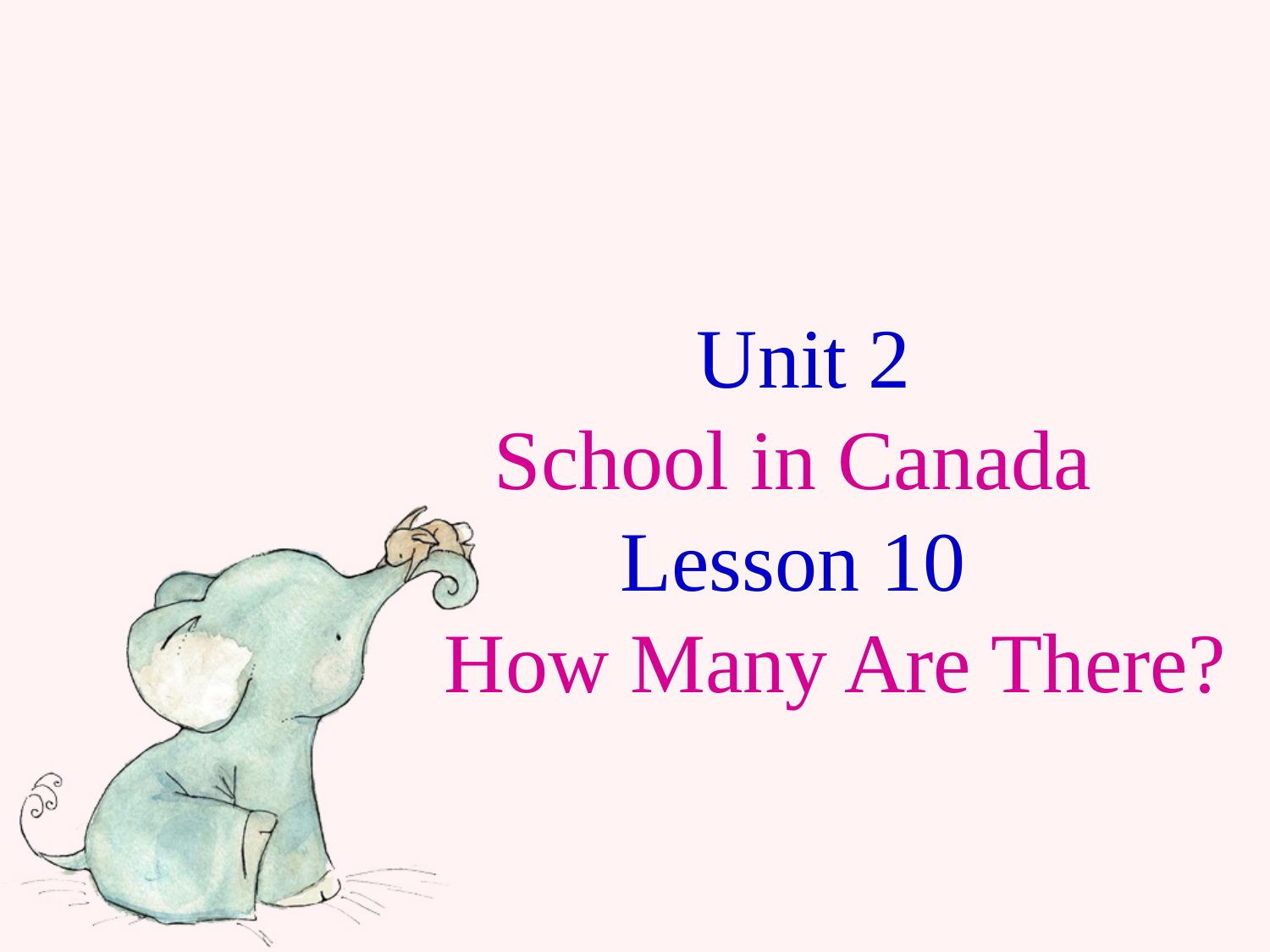

Unit 2
School in Canada
Lesson 10
   How Many Are There?